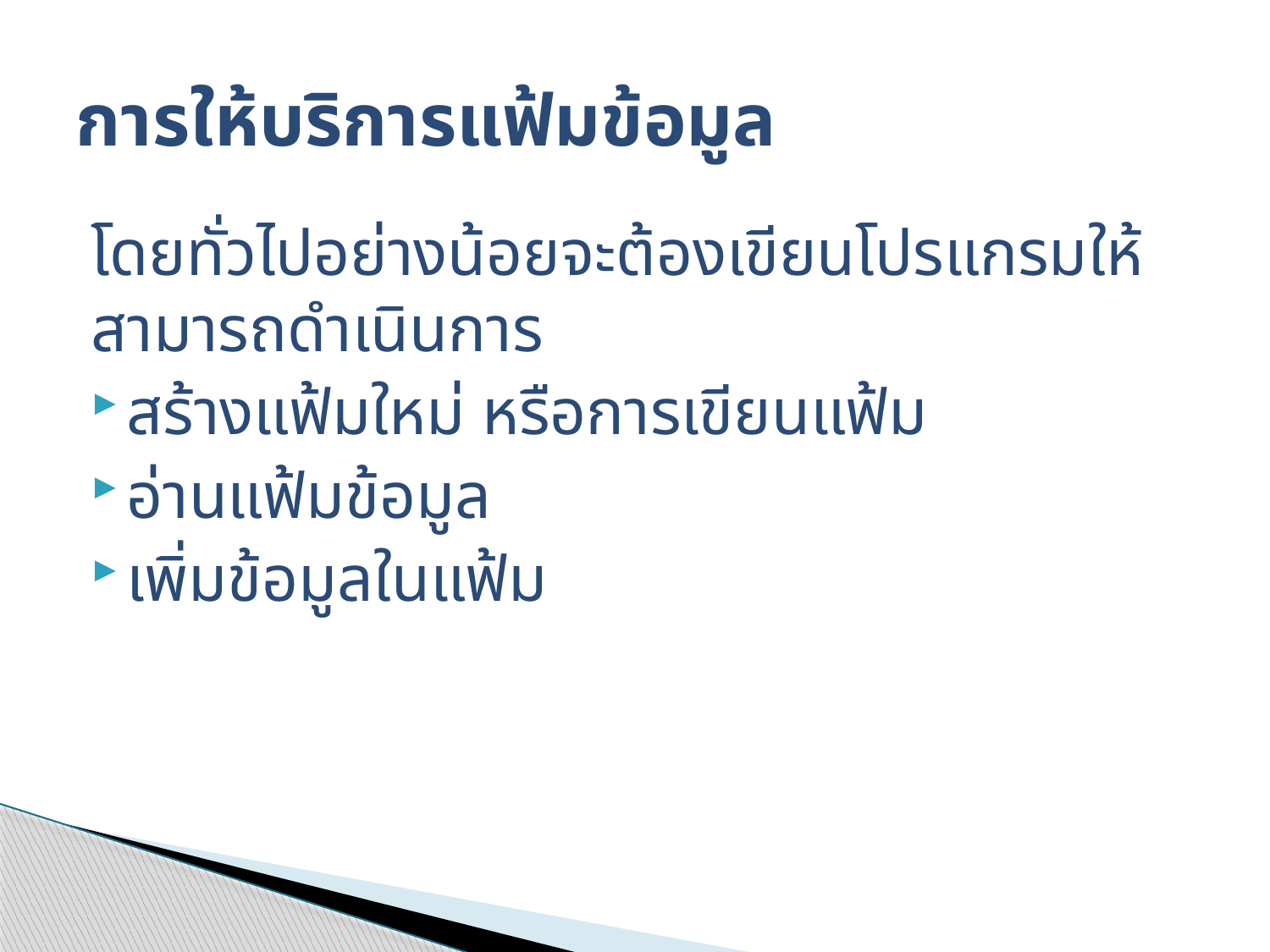

# การให้บริการแฟ้มข้อมูล
โดยทั่วไปอย่างน้อยจะต้องเขียนโปรแกรมให้สามารถดำเนินการ
สร้างแฟ้มใหม่ หรือการเขียนแฟ้ม
อ่านแฟ้มข้อมูล
เพิ่มข้อมูลในแฟ้ม